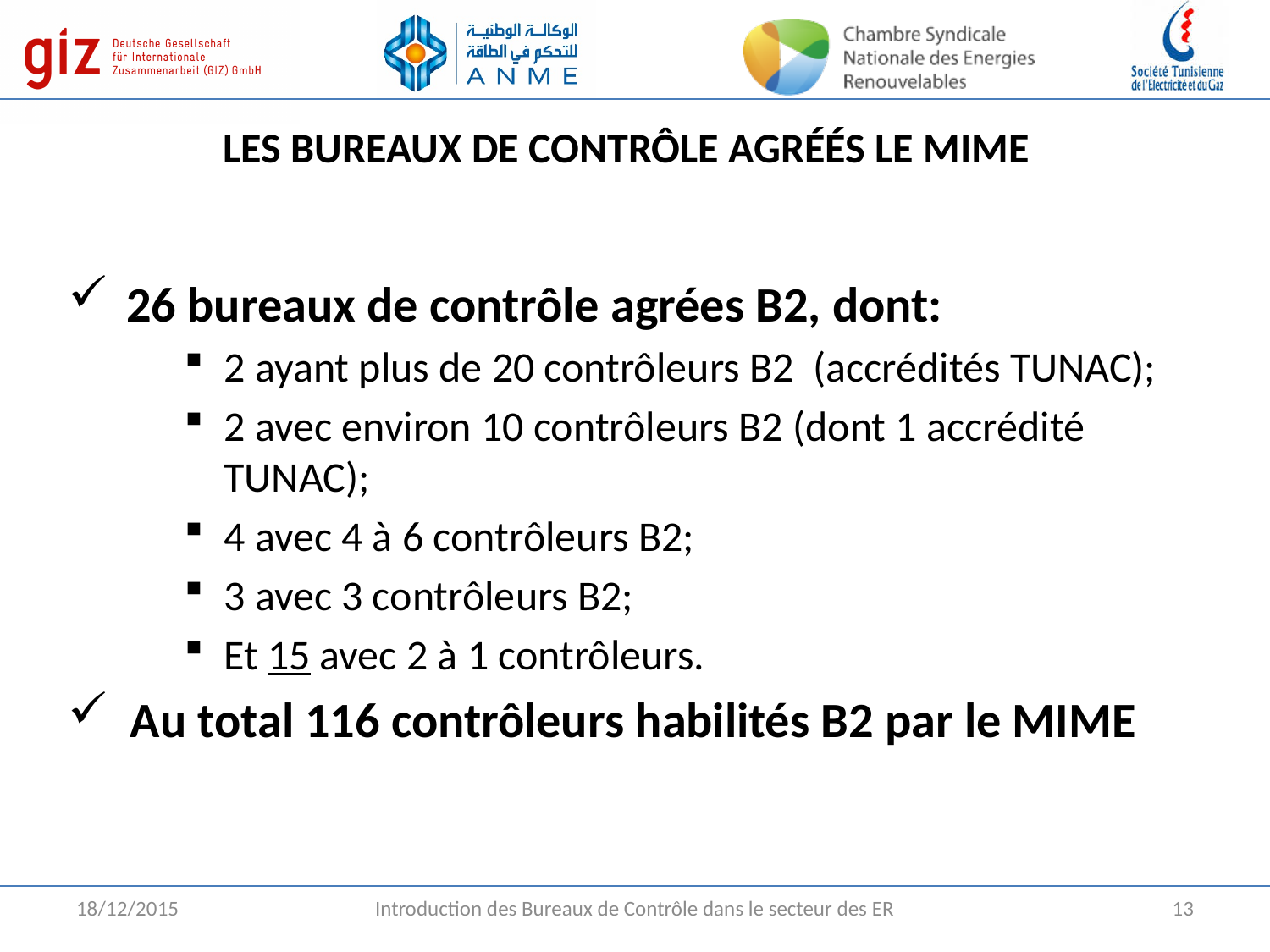

# LES BUREAUX DE CONTRÔLE AGRÉÉS LE MIME
 26 bureaux de contrôle agrées B2, dont:
2 ayant plus de 20 contrôleurs B2  (accrédités TUNAC);
2 avec environ 10 contrôleurs B2 (dont 1 accrédité TUNAC);
4 avec 4 à 6 contrôleurs B2;
3 avec 3 contrôleurs B2;
Et 15 avec 2 à 1 contrôleurs.
Au total 116 contrôleurs habilités B2 par le MIME
18/12/2015
Introduction des Bureaux de Contrôle dans le secteur des ER
13